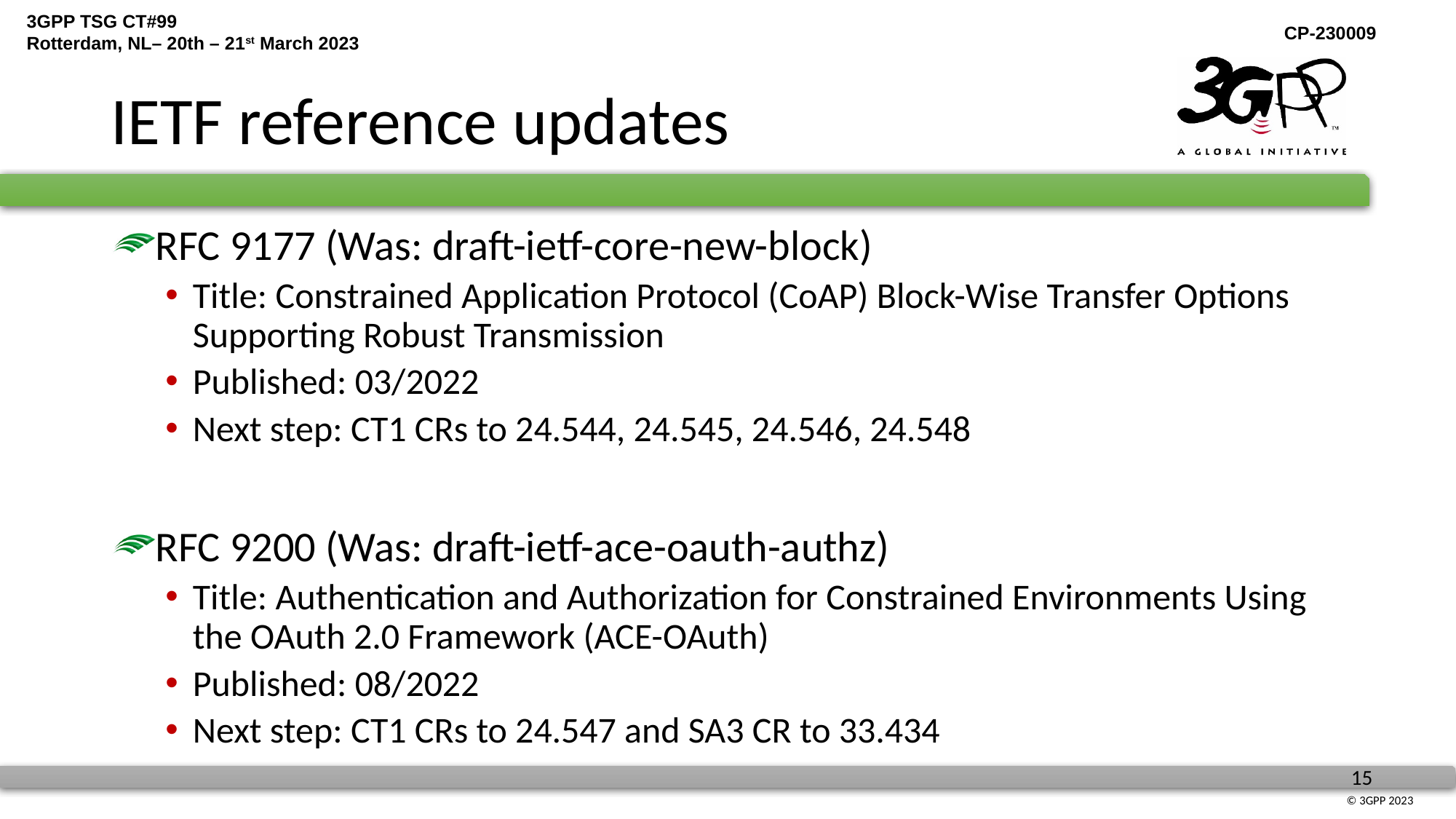

# IETF reference updates
RFC 9177 (Was: draft-ietf-core-new-block)
Title: Constrained Application Protocol (CoAP) Block-Wise Transfer Options Supporting Robust Transmission
Published: 03/2022
Next step: CT1 CRs to 24.544, 24.545, 24.546, 24.548

RFC 9200 (Was: draft-ietf-ace-oauth-authz)
Title: Authentication and Authorization for Constrained Environments Using the OAuth 2.0 Framework (ACE-OAuth)
Published: 08/2022
Next step: CT1 CRs to 24.547 and SA3 CR to 33.434